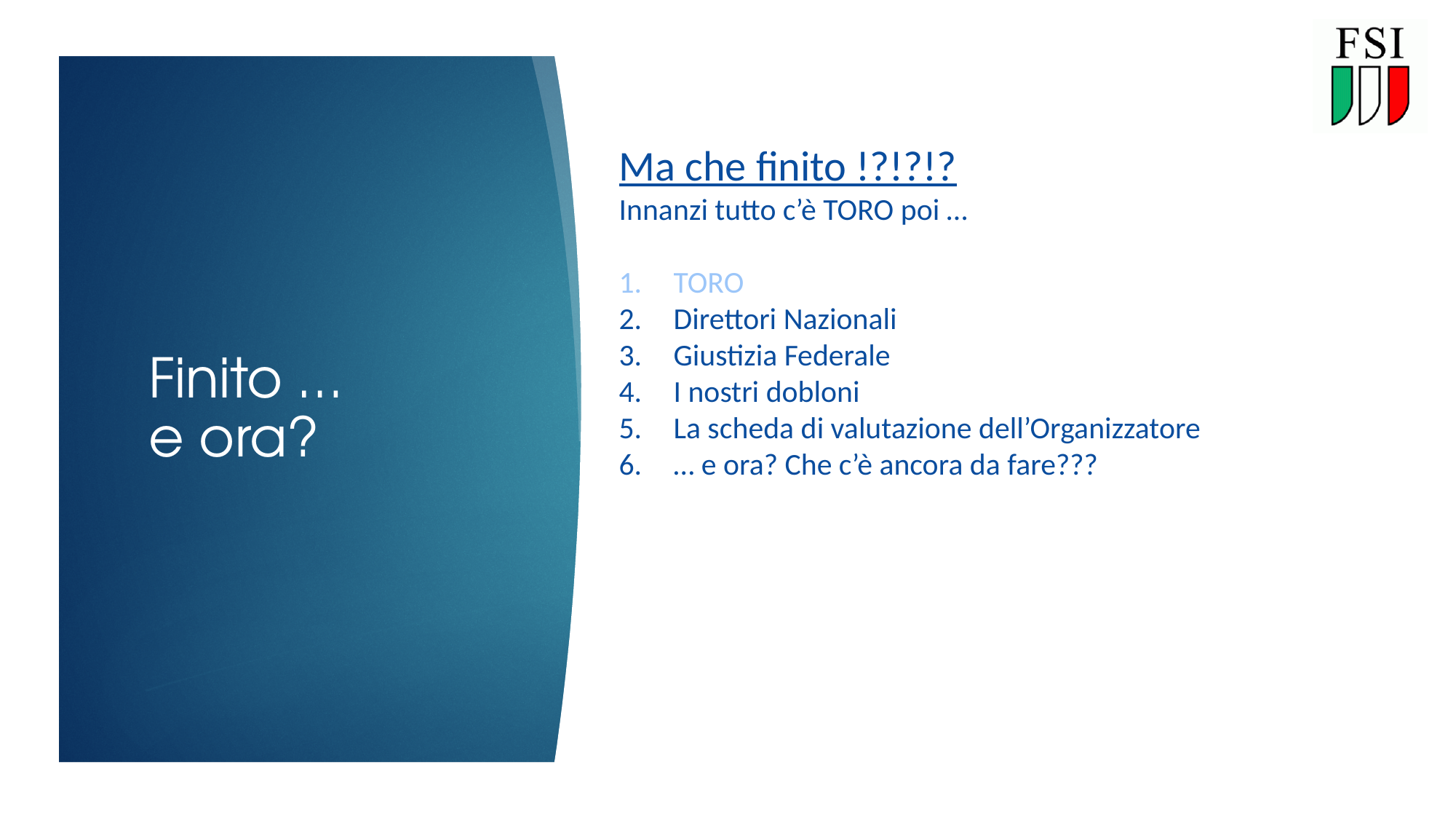

28
Ma che finito !?!?!?
Innanzi tutto c’è TORO poi …

TORO
Direttori Nazionali
Giustizia Federale
I nostri dobloni
La scheda di valutazione dell’Organizzatore
… e ora? Che c’è ancora da fare???

# Finito … e ora?